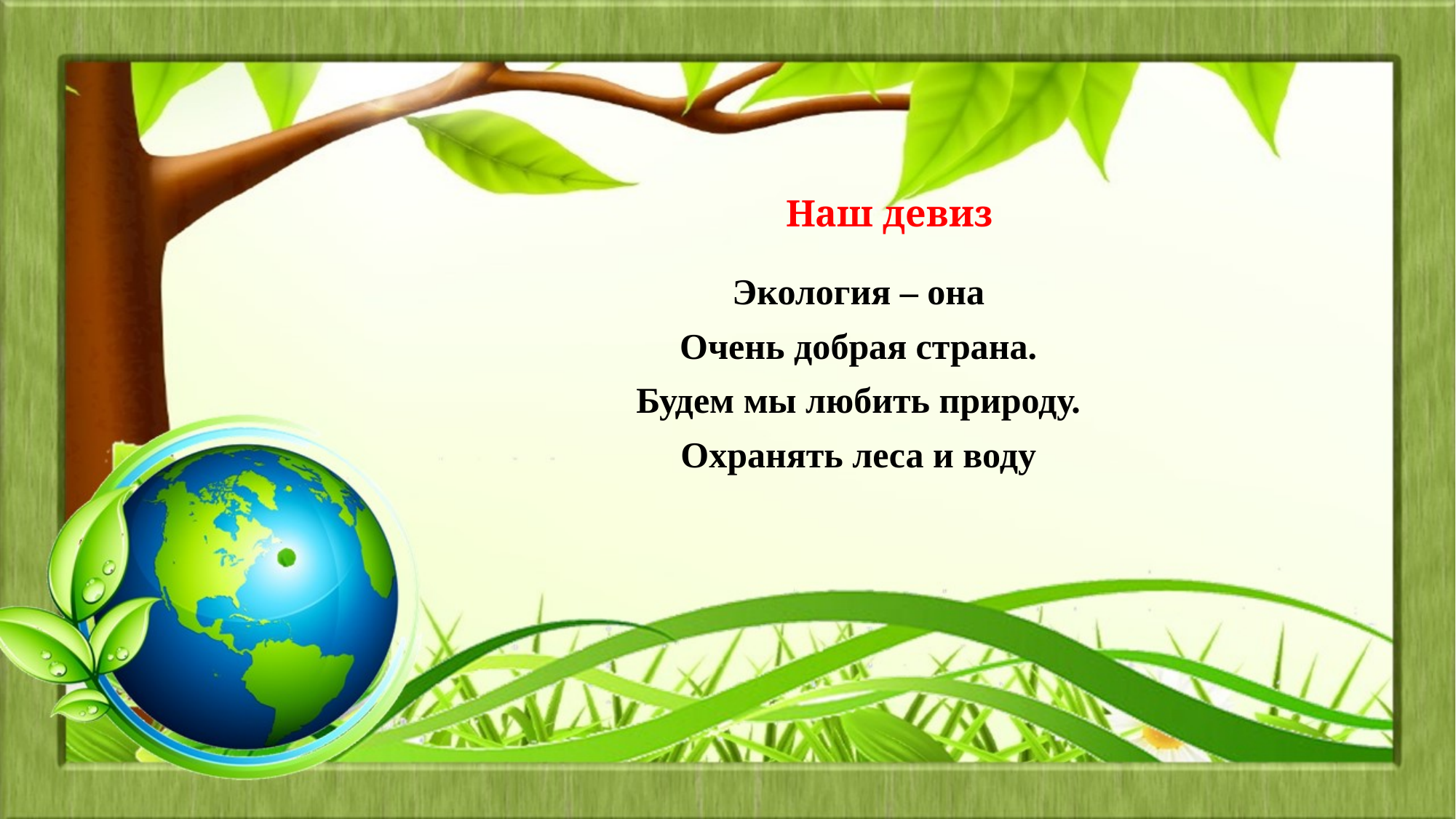

# Наш девиз
Экология – она
Очень добрая страна.
Будем мы любить природу.
Охранять леса и воду